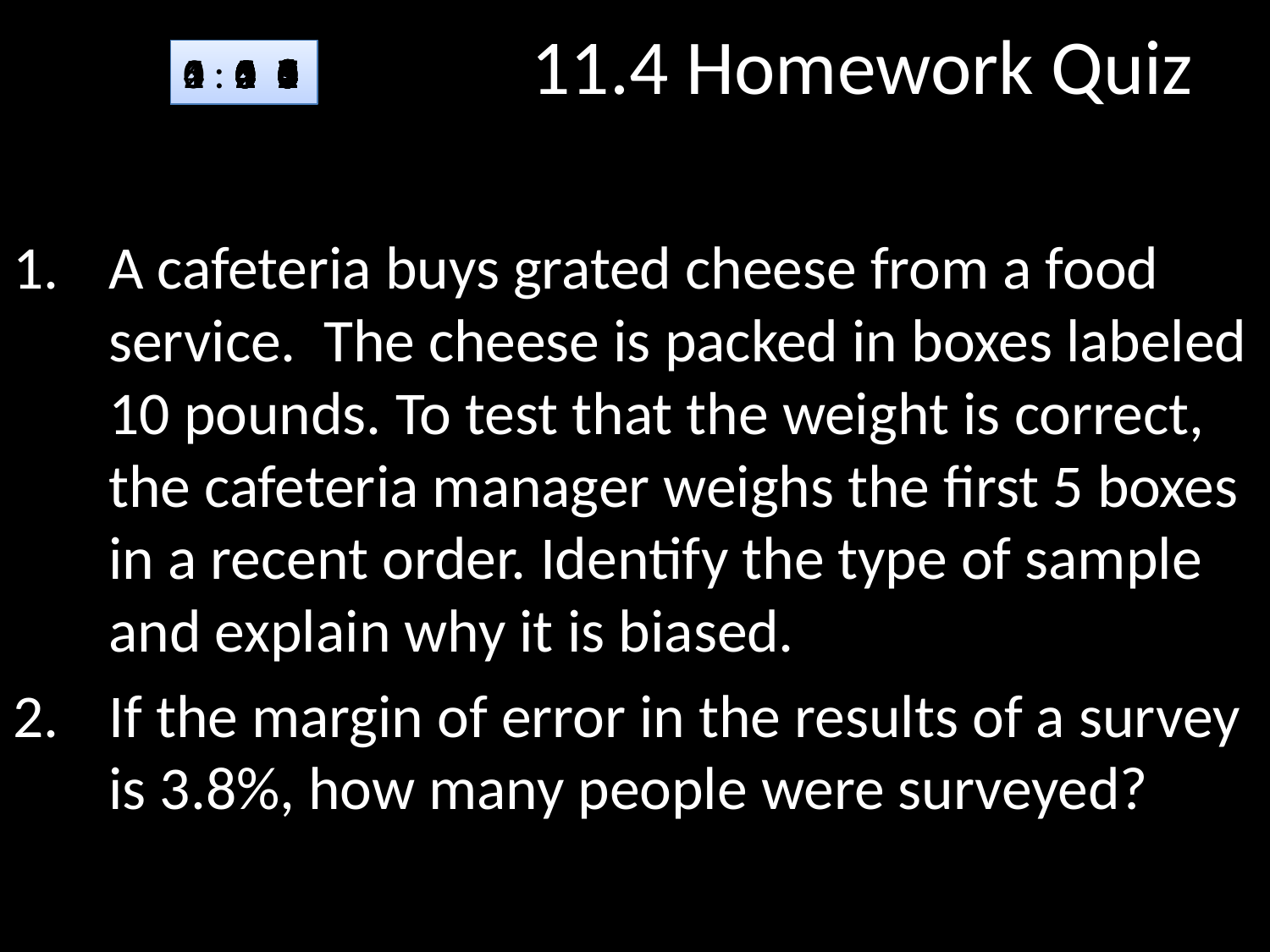

# 11.4 Homework Quiz

4
5
3
2
1
0
:
1
2
3
4
5
0
1
2
3
4
5
0
1
2
3
4
5
0
1
2
3
4
5
0
1
2
3
4
5
0
1
2
3
4
5
6
7
8
0
9
1
2
3
4
5
6
7
8
0
9
1
2
3
4
5
6
7
8
0
9
1
2
3
4
5
6
7
8
0
9
1
2
3
4
5
6
7
8
0
9
A cafeteria buys grated cheese from a food service.  The cheese is packed in boxes labeled 10 pounds. To test that the weight is correct, the cafeteria manager weighs the first 5 boxes in a recent order. Identify the type of sample and explain why it is biased.
If the margin of error in the results of a survey is 3.8%, how many people were surveyed?